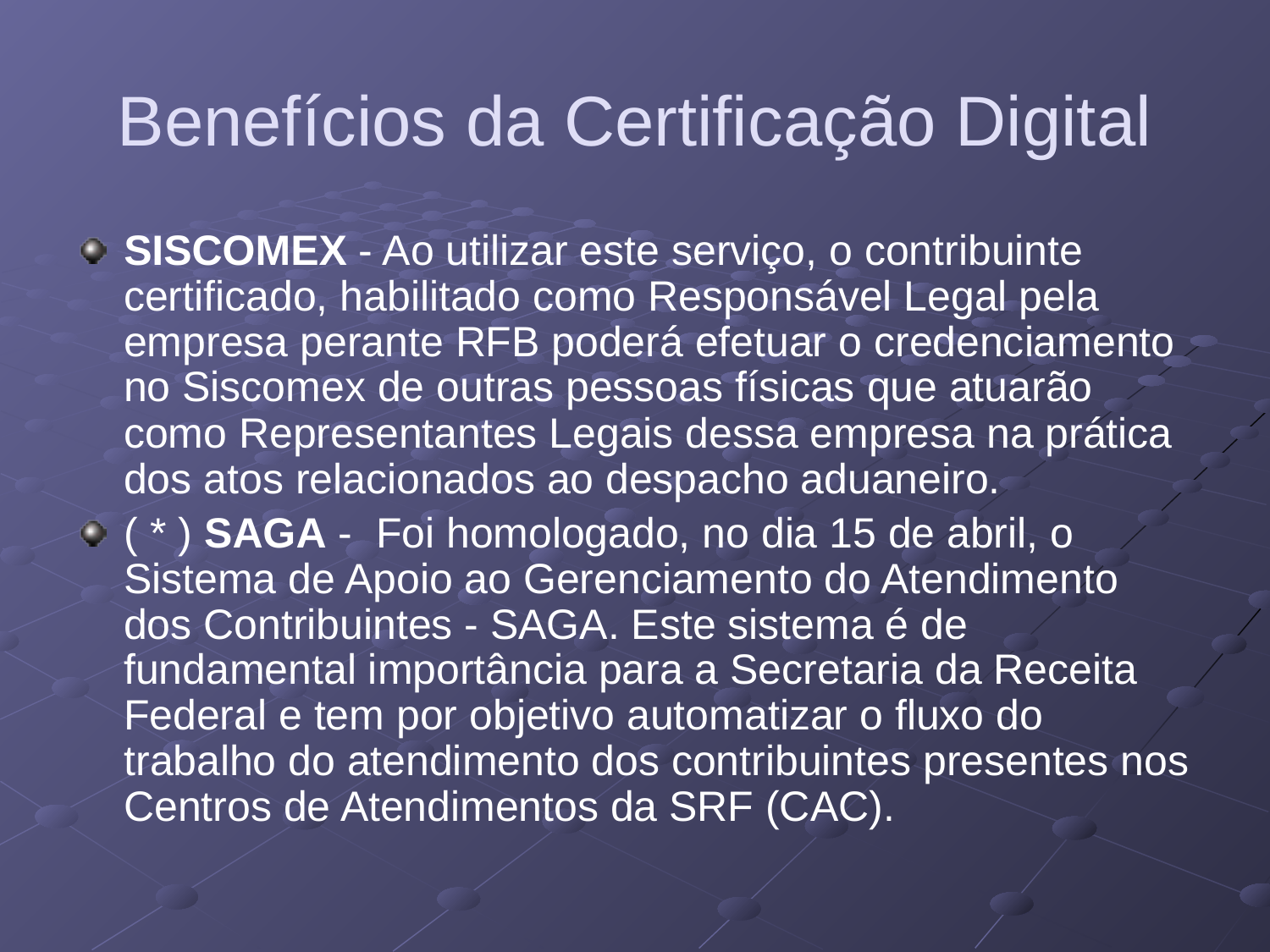

# Benefícios da Certificação Digital
SISCOMEX - Ao utilizar este serviço, o contribuinte certificado, habilitado como Responsável Legal pela empresa perante RFB poderá efetuar o credenciamento no Siscomex de outras pessoas físicas que atuarão como Representantes Legais dessa empresa na prática dos atos relacionados ao despacho aduaneiro.
( * ) SAGA -  Foi homologado, no dia 15 de abril, o Sistema de Apoio ao Gerenciamento do Atendimento dos Contribuintes - SAGA. Este sistema é de fundamental importância para a Secretaria da Receita Federal e tem por objetivo automatizar o fluxo do trabalho do atendimento dos contribuintes presentes nos Centros de Atendimentos da SRF (CAC).